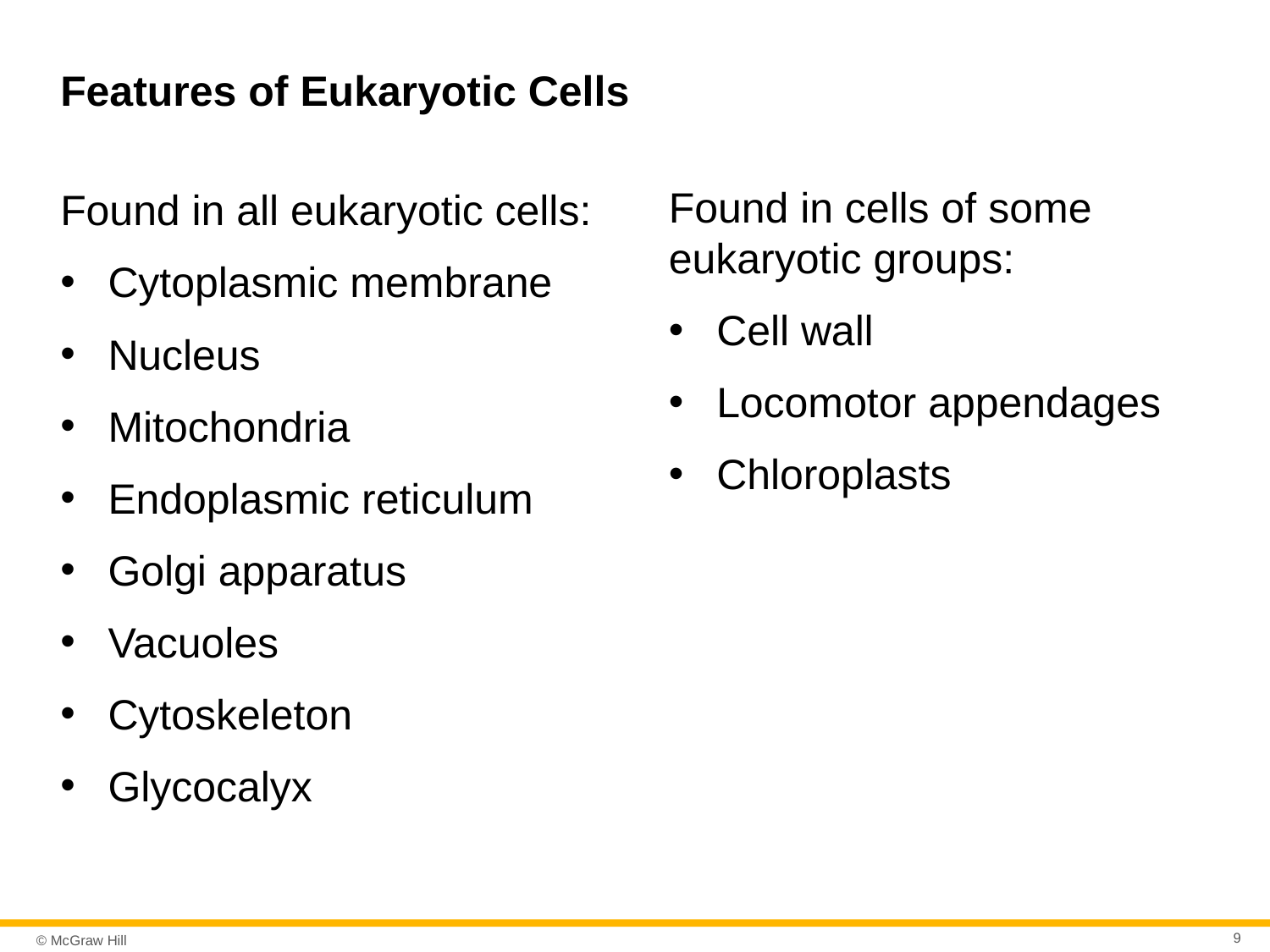

# Features of Eukaryotic Cells
Found in cells of some eukaryotic groups:
Cell wall
Locomotor appendages
Chloroplasts
Found in all eukaryotic cells:
Cytoplasmic membrane
Nucleus
Mitochondria
Endoplasmic reticulum
Golgi apparatus
Vacuoles
Cytoskeleton
Glycocalyx